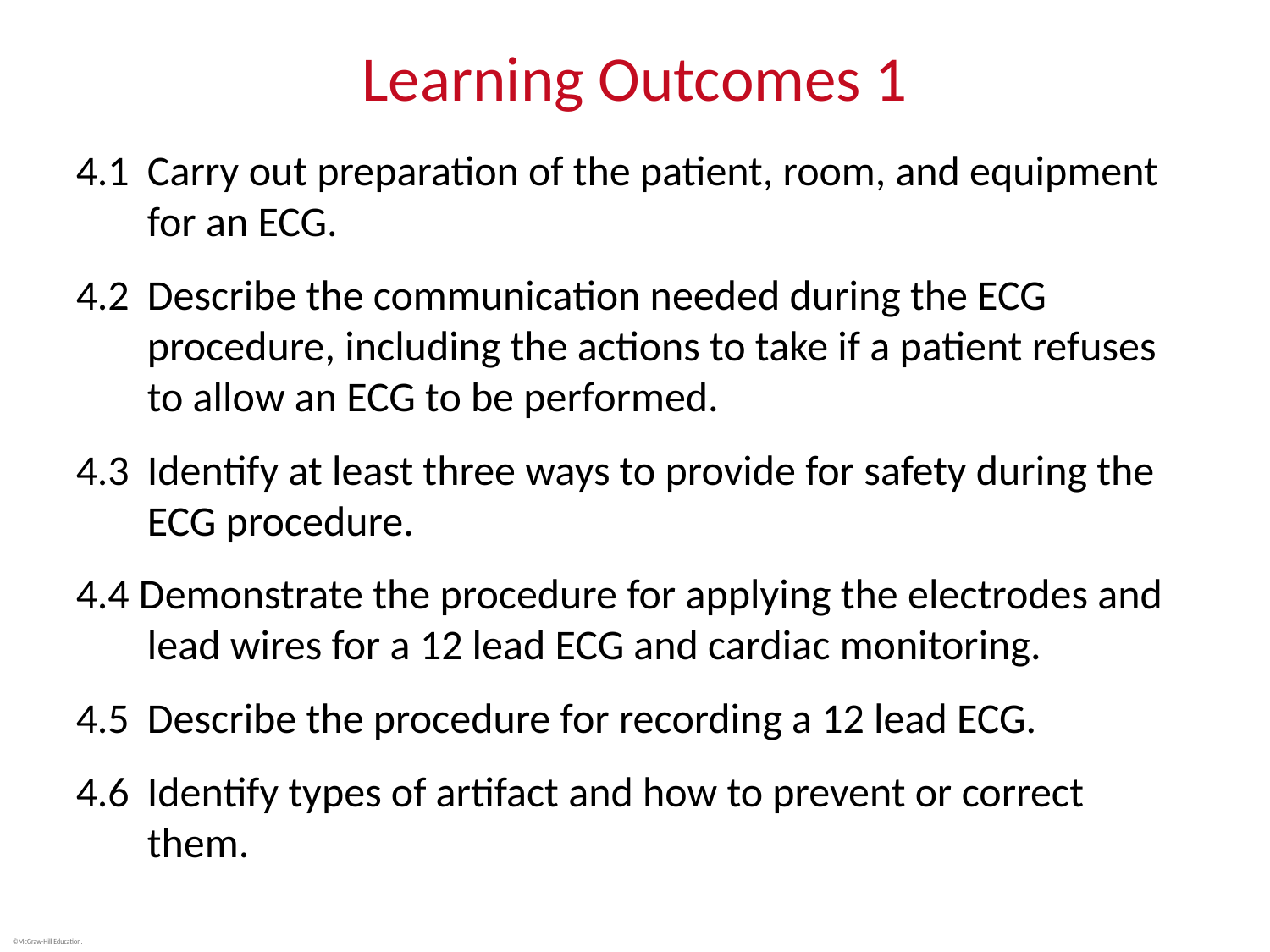

# Learning Outcomes 1
4.1	Carry out preparation of the patient, room, and equipment for an ECG.
4.2	Describe the communication needed during the ECG procedure, including the actions to take if a patient refuses to allow an ECG to be performed.
4.3	Identify at least three ways to provide for safety during the ECG procedure.
4.4 Demonstrate the procedure for applying the electrodes and lead wires for a 12 lead ECG and cardiac monitoring.
4.5	Describe the procedure for recording a 12 lead ECG.
4.6	Identify types of artifact and how to prevent or correct them.